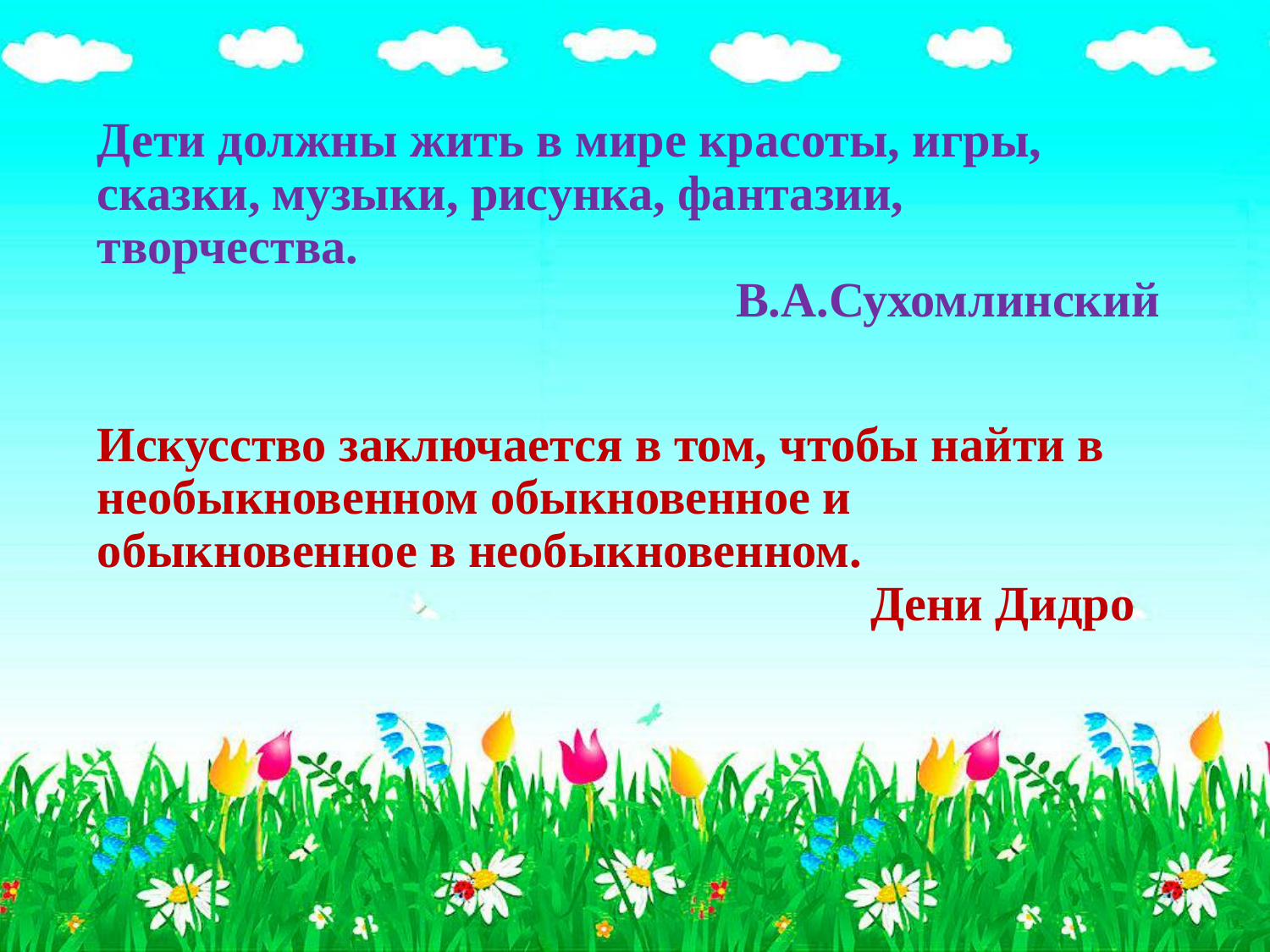

# Дети должны жить в мире красоты, игры, сказки, музыки, рисунка, фантазии, творчества.                                                           				                     В.А.Сухомлинский Искусство заключается в том, чтобы найти в необыкновенном обыкновенное и обыкновенное в необыкновенном. Дени Дидро